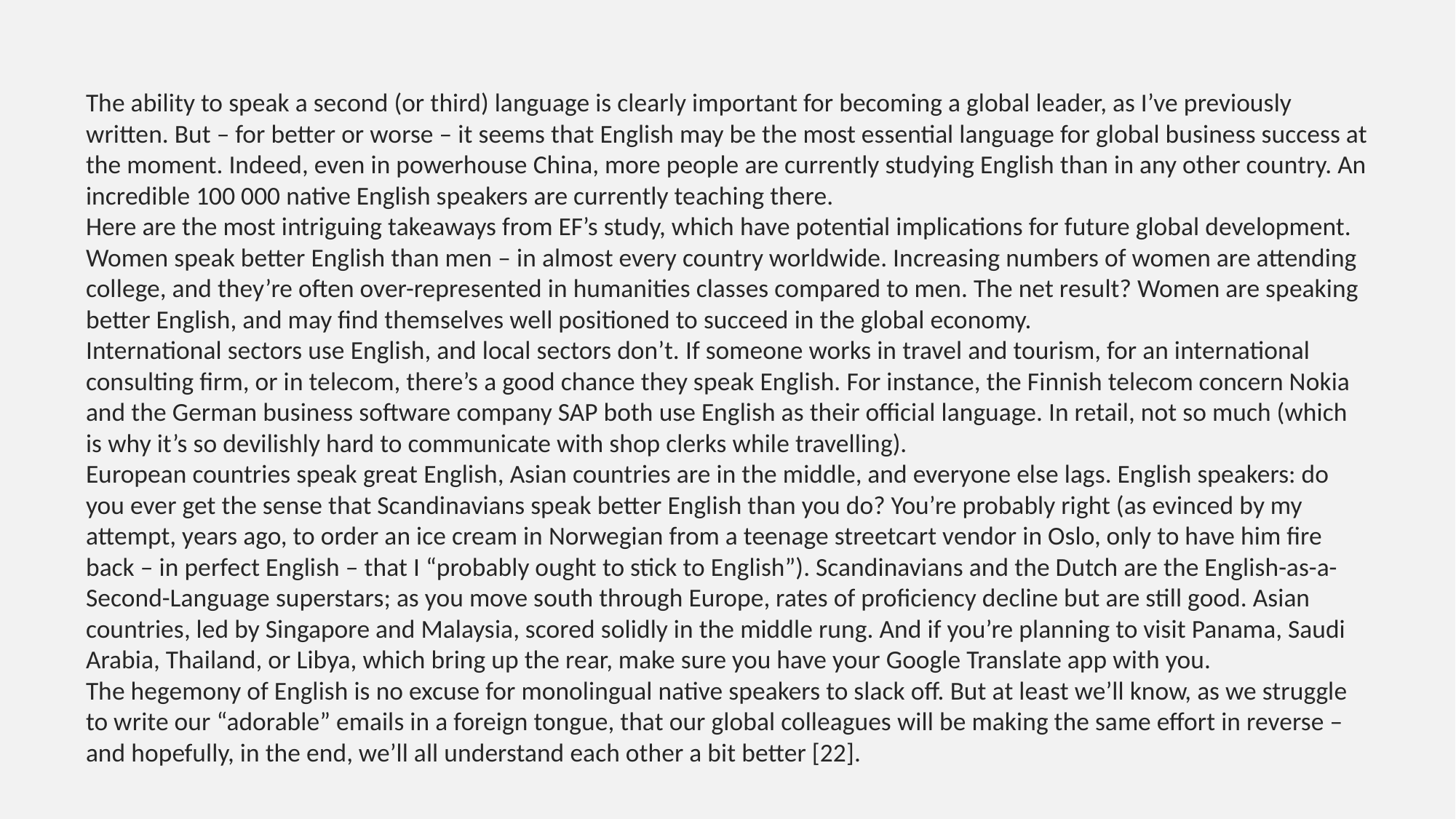

The ability to speak a second (or third) language is clearly important for becoming a global leader, as I’ve previously written. But – for better or worse – it seems that English may be the most essential language for global business success at the moment. Indeed, even in powerhouse China, more people are currently studying English than in any other country. An incredible 100 000 native English speakers are currently teaching there.
Here are the most intriguing takeaways from EF’s study, which have potential implications for future global development.
Women speak better English than men – in almost every country worldwide. Increasing numbers of women are attending college, and they’re often over-represented in humanities classes compared to men. The net result? Women are speaking better English, and may find themselves well positioned to succeed in the global economy.
International sectors use English, and local sectors don’t. If someone works in travel and tourism, for an international consulting firm, or in telecom, there’s a good chance they speak English. For instance, the Finnish telecom concern Nokia and the German business software company SAP both use English as their official language. In retail, not so much (which is why it’s so devilishly hard to communicate with shop clerks while travelling).
European countries speak great English, Asian countries are in the middle, and everyone else lags. English speakers: do you ever get the sense that Scandinavians speak better English than you do? You’re probably right (as evinced by my attempt, years ago, to order an ice cream in Norwegian from a teenage streetcart vendor in Oslo, only to have him fire back – in perfect English – that I “probably ought to stick to English”). Scandinavians and the Dutch are the English-as-a-Second-Language superstars; as you move south through Europe, rates of proficiency decline but are still good. Asian countries, led by Singapore and Malaysia, scored solidly in the middle rung. And if you’re planning to visit Panama, Saudi Arabia, Thailand, or Libya, which bring up the rear, make sure you have your Google Translate app with you.
The hegemony of English is no excuse for monolingual native speakers to slack off. But at least we’ll know, as we struggle to write our “adorable” emails in a foreign tongue, that our global colleagues will be making the same effort in reverse – and hopefully, in the end, we’ll all understand each other a bit better [22].